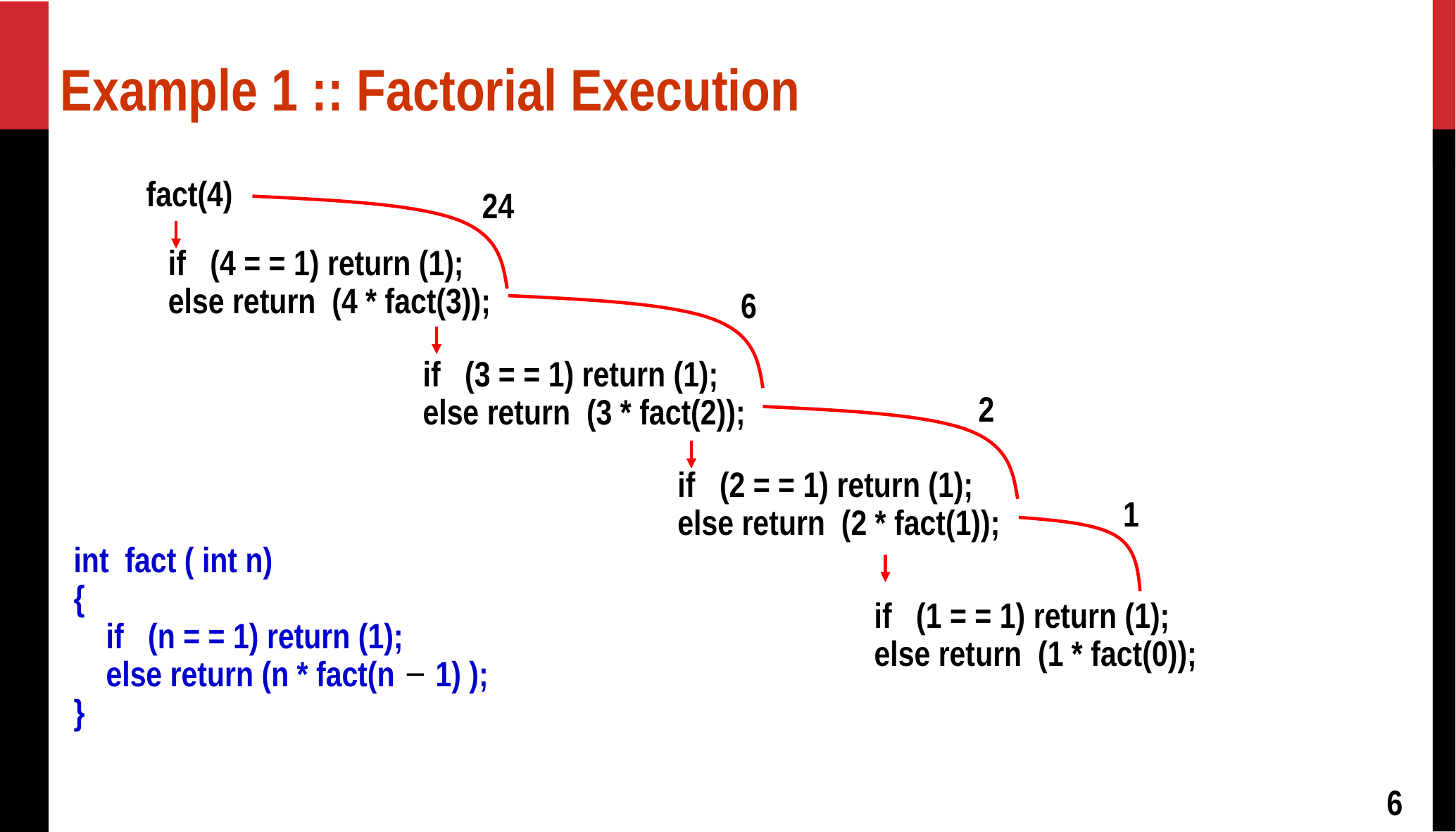

# Example 1 :: Factorial Execution
 fact(4)
24

if   (4 = = 1) return (1);
else return  (4 * fact(3));
6

if   (3 = = 1) return (1);
else return  (3 * fact(2));
2

if   (2 = = 1) return (1);
else return  (2 * fact(1));
1

int  fact ( int n)
{
    if   (n = = 1) return (1);
    else return (n * fact(n − 1) );
}
if   (1 = = 1) return (1);
else return  (1 * fact(0));
6